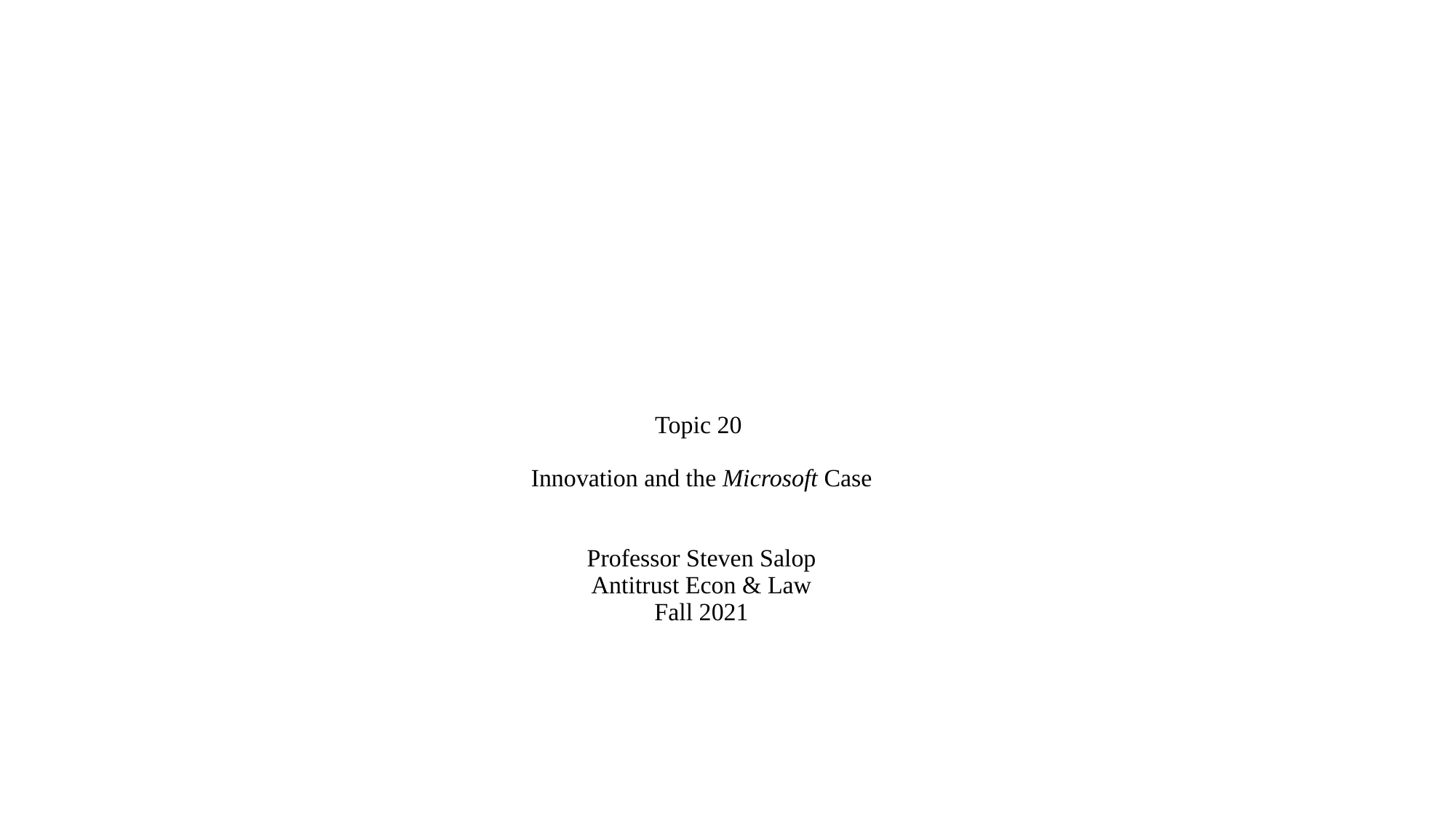

# Topic 20 Innovation and the Microsoft Case Professor Steven Salop Antitrust Econ & Law Fall 2021